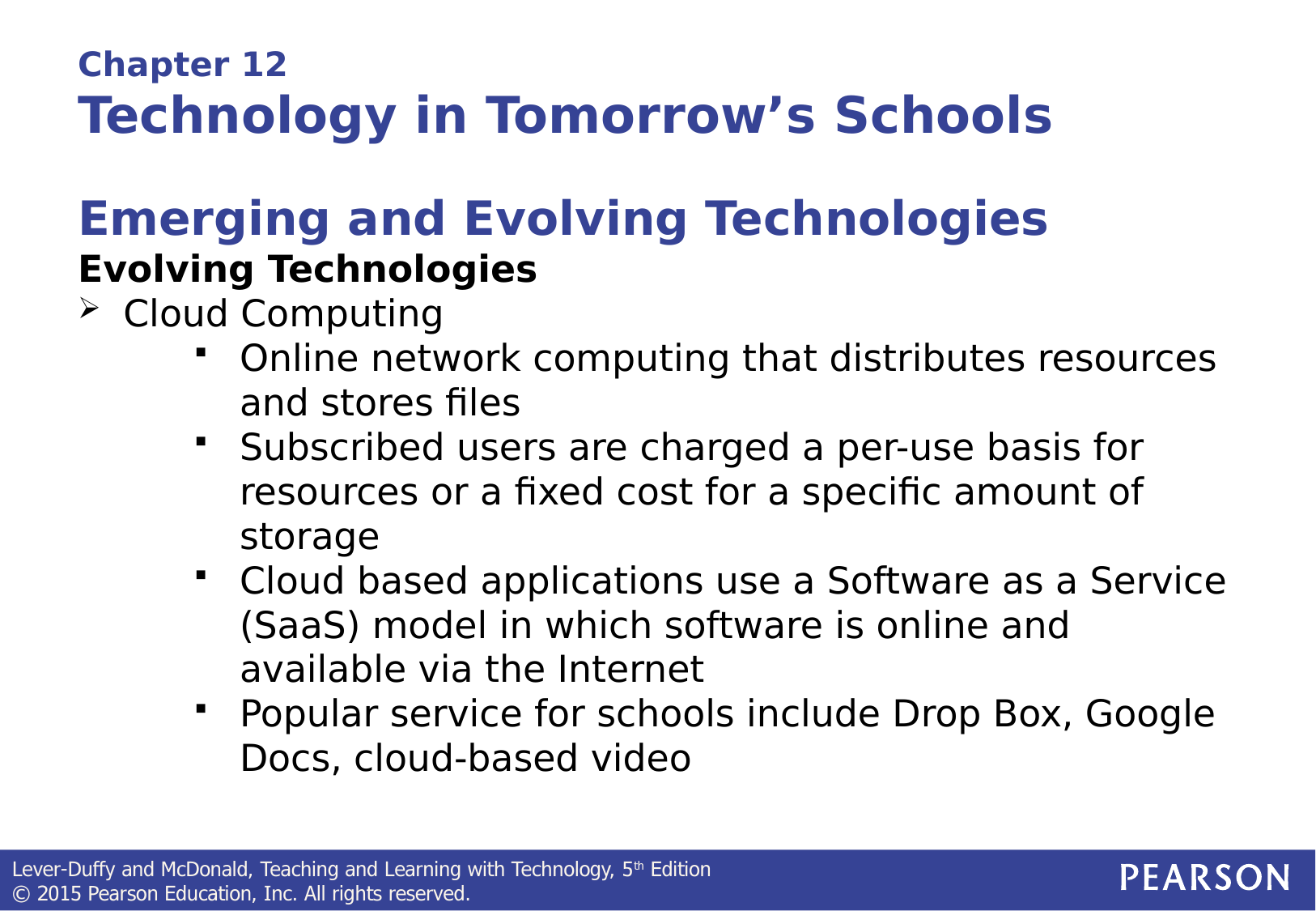

# Chapter 12 Technology in Tomorrow’s Schools
Emerging and Evolving Technologies
Evolving Technologies
Cloud Computing
Online network computing that distributes resources and stores files
Subscribed users are charged a per-use basis for resources or a fixed cost for a specific amount of storage
Cloud based applications use a Software as a Service (SaaS) model in which software is online and available via the Internet
Popular service for schools include Drop Box, Google Docs, cloud-based video